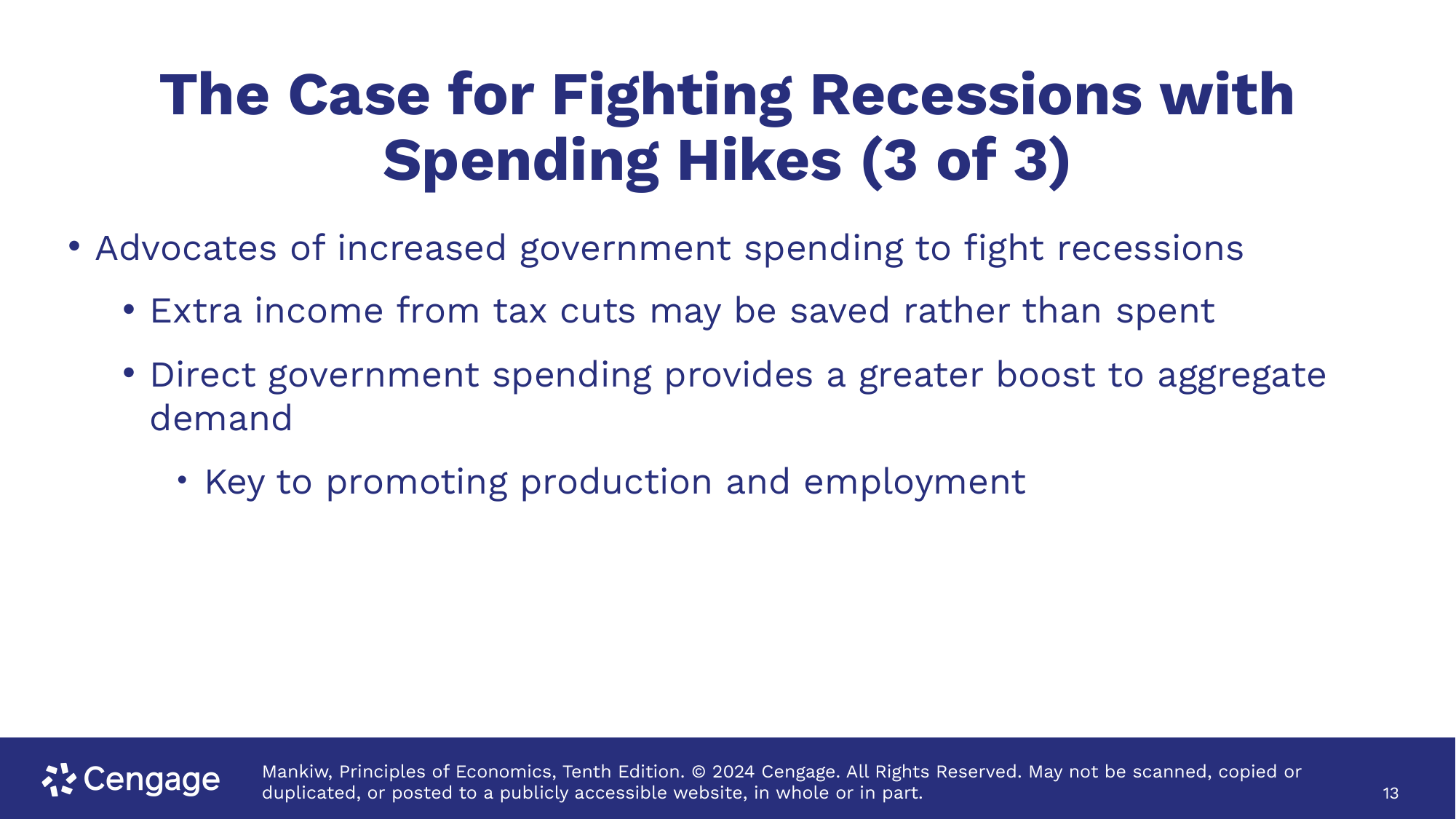

# The Case for Fighting Recessions with Spending Hikes (3 of 3)
Advocates of increased government spending to fight recessions
Extra income from tax cuts may be saved rather than spent
Direct government spending provides a greater boost to aggregate demand
Key to promoting production and employment